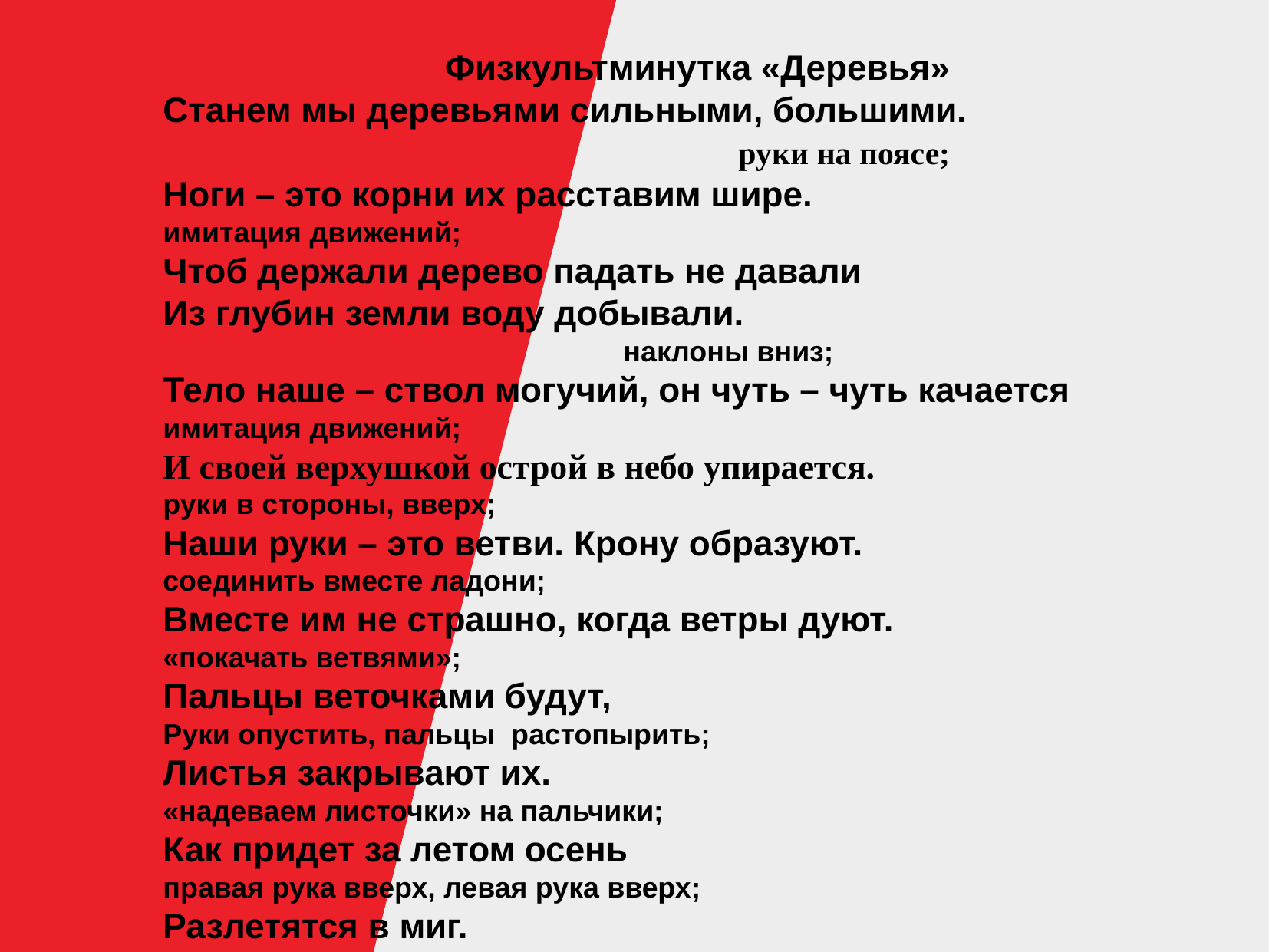

Физкультминутка «Деревья»
Станем мы деревьями сильными, большими.
 					руки на поясе;
Ноги – это корни их расставим шире.
имитация движений;
Чтоб держали дерево падать не давали
Из глубин земли воду добывали.
        				наклоны вниз;
Тело наше – ствол могучий, он чуть – чуть качается
имитация движений;
И своей верхушкой острой в небо упирается.
руки в стороны, вверх;
Наши руки – это ветви. Крону образуют.
соединить вместе ладони;
Вместе им не страшно, когда ветры дуют.
«покачать ветвями»;
Пальцы веточками будут,
Руки опустить, пальцы  растопырить;
Листья закрывают их.
«надеваем листочки» на пальчики;
Как придет за летом осень
правая рука вверх, левая рука вверх;
Разлетятся в миг.